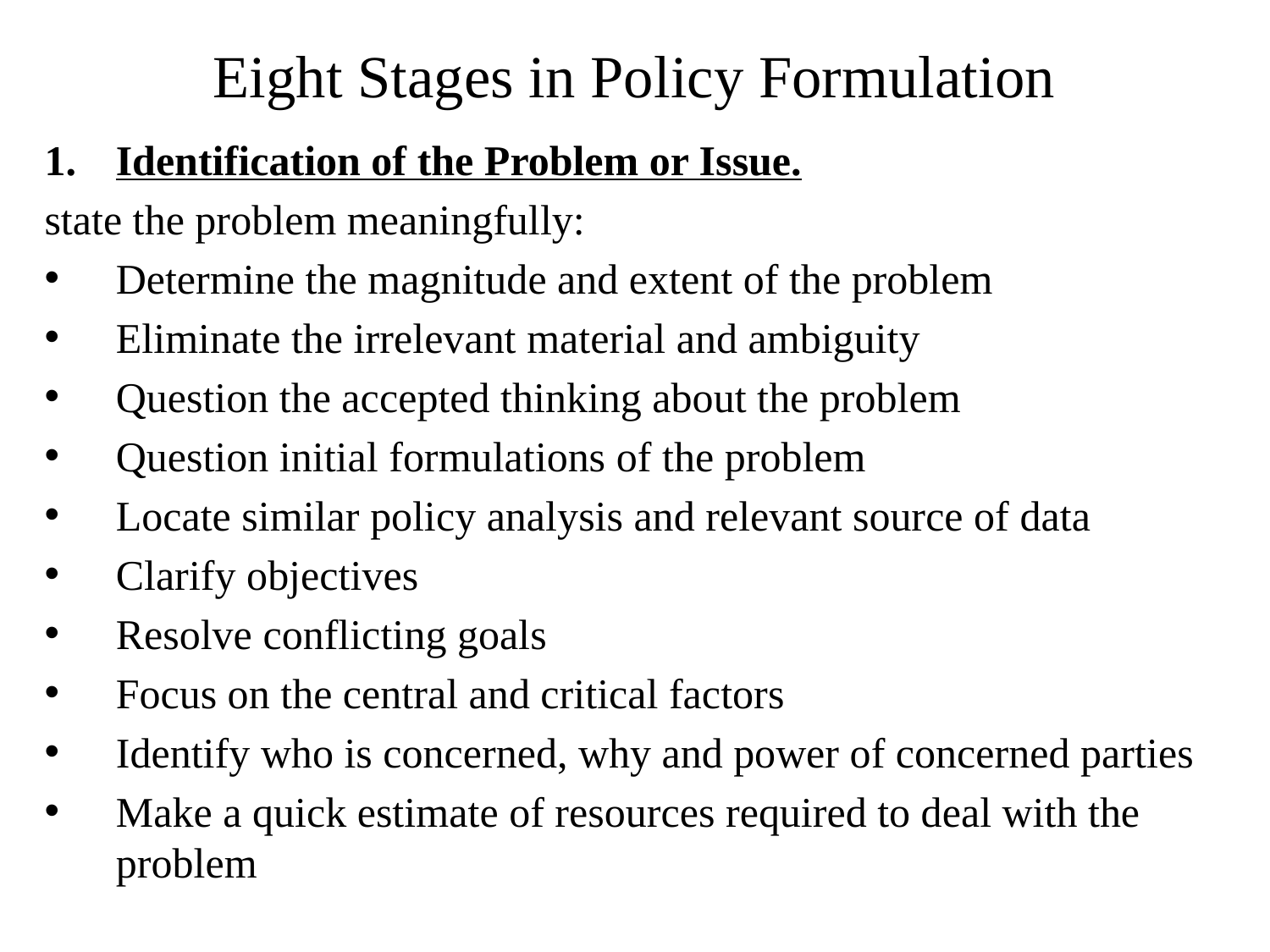

Eight Stages in Policy Formulation
Identification of the Problem or Issue.
state the problem meaningfully:
Determine the magnitude and extent of the problem
Eliminate the irrelevant material and ambiguity
Question the accepted thinking about the problem
Question initial formulations of the problem
Locate similar policy analysis and relevant source of data
Clarify objectives
Resolve conflicting goals
Focus on the central and critical factors
Identify who is concerned, why and power of concerned parties
Make a quick estimate of resources required to deal with the problem